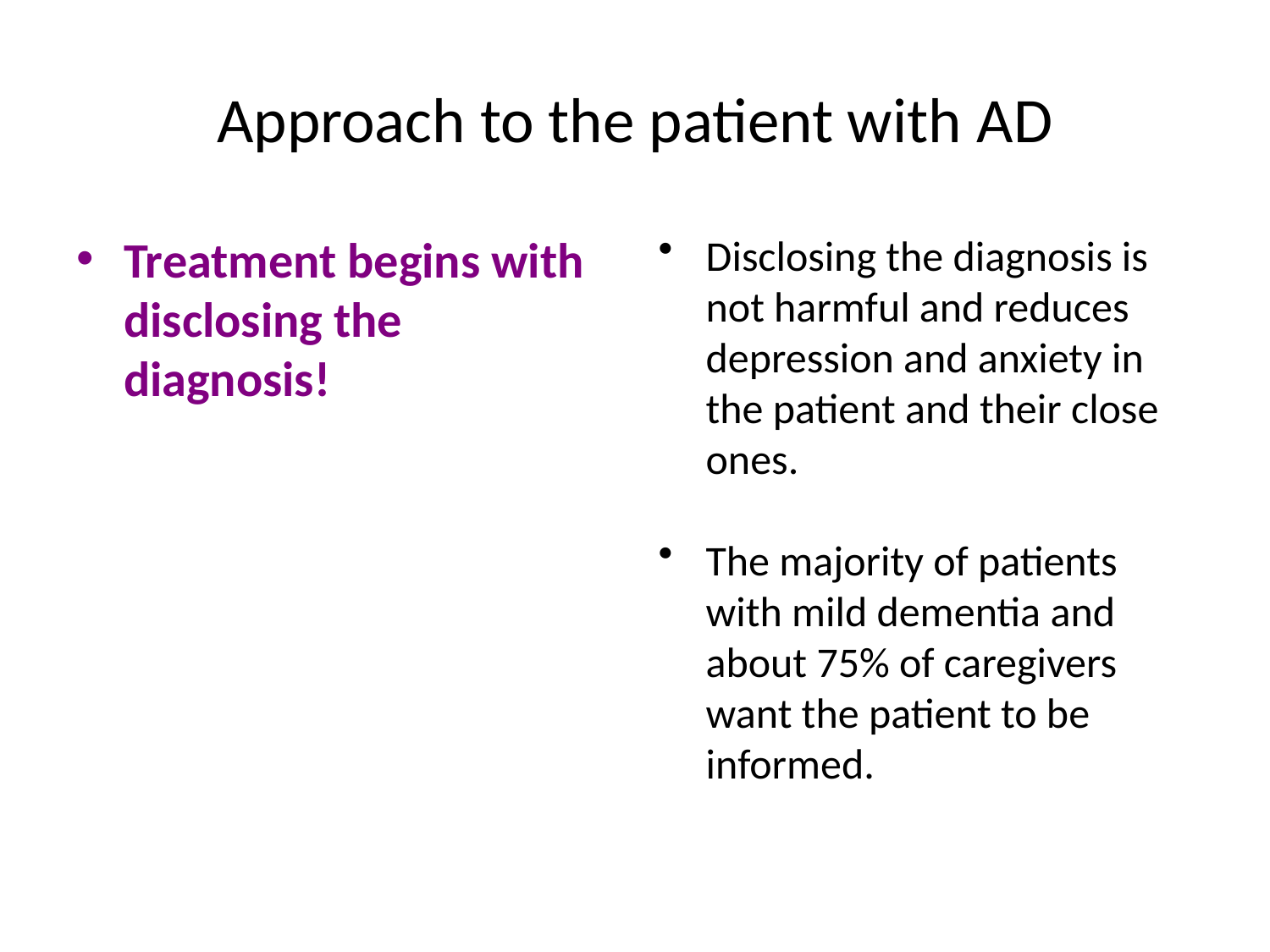

Approach to the patient with AD
Treatment begins with disclosing the diagnosis!
Disclosing the diagnosis is not harmful and reduces depression and anxiety in the patient and their close ones.

The majority of patients with mild dementia and about 75% of caregivers want the patient to be informed.